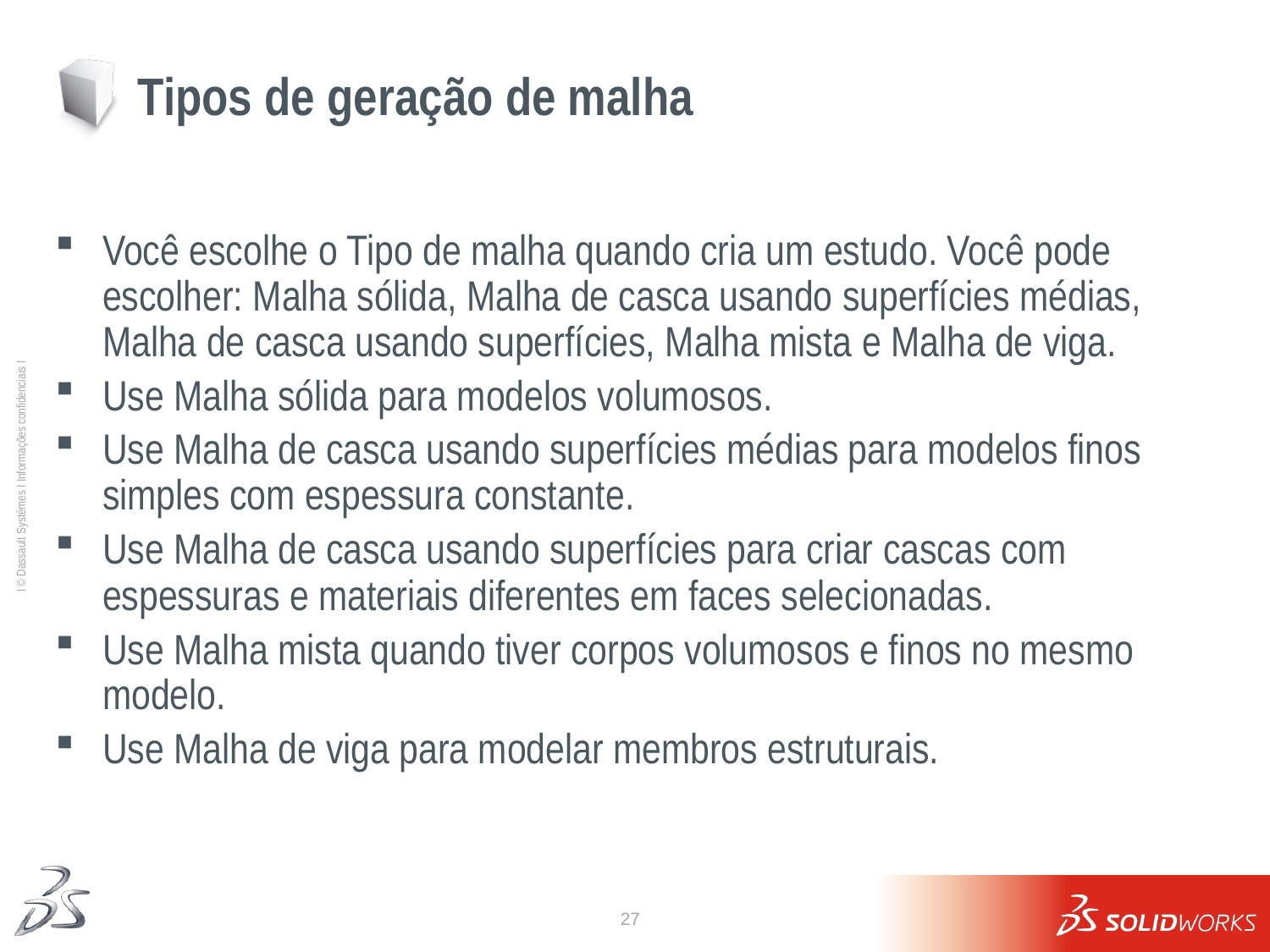

# Tipos de geração de malha
Você escolhe o Tipo de malha quando cria um estudo. Você pode escolher: Malha sólida, Malha de casca usando superfícies médias, Malha de casca usando superfícies, Malha mista e Malha de viga.
Use Malha sólida para modelos volumosos.
Use Malha de casca usando superfícies médias para modelos finos simples com espessura constante.
Use Malha de casca usando superfícies para criar cascas com espessuras e materiais diferentes em faces selecionadas.
Use Malha mista quando tiver corpos volumosos e finos no mesmo modelo.
Use Malha de viga para modelar membros estruturais.